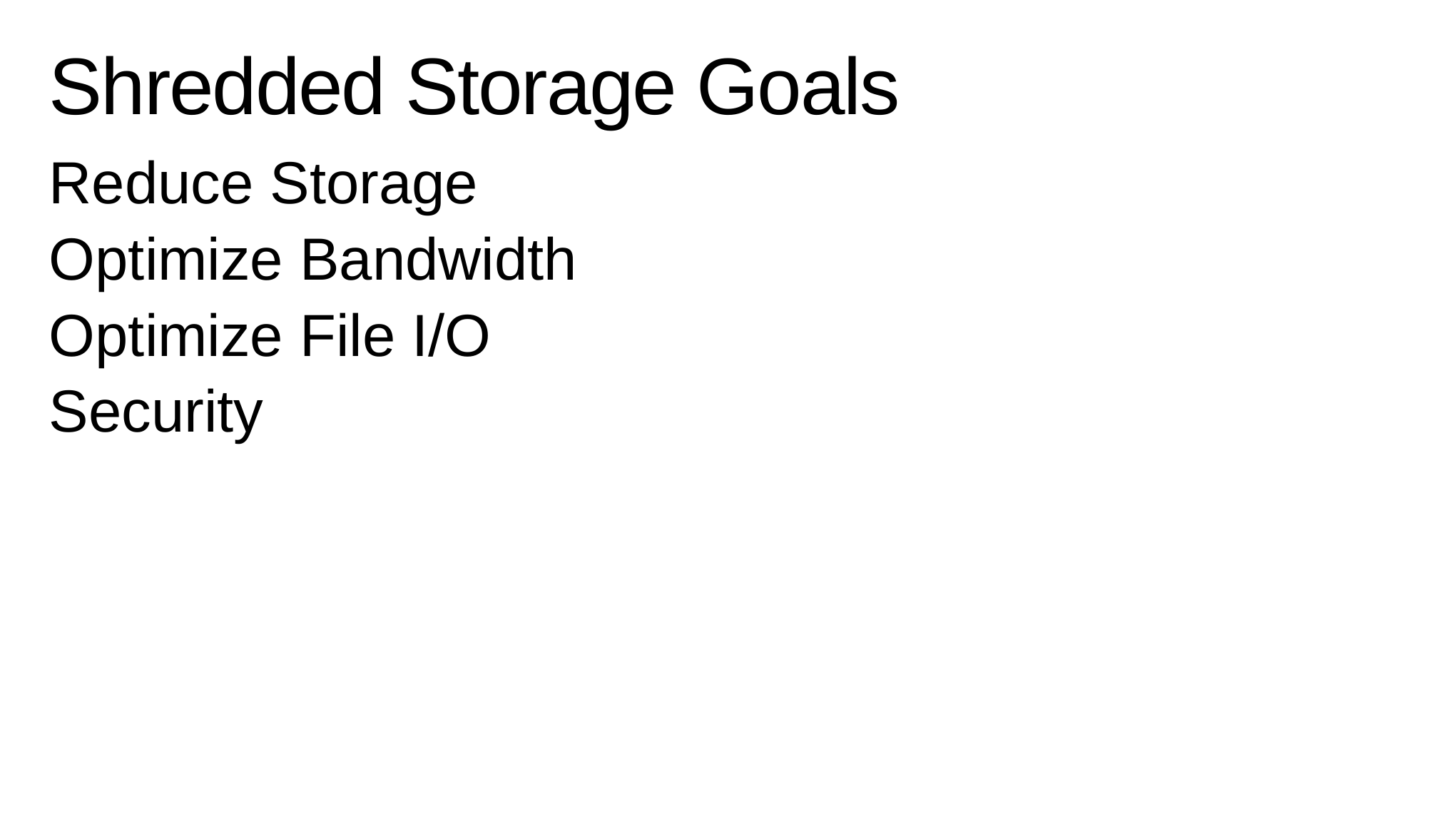

# Shredded Storage Goals
Reduce Storage
Optimize Bandwidth
Optimize File I/O
Security